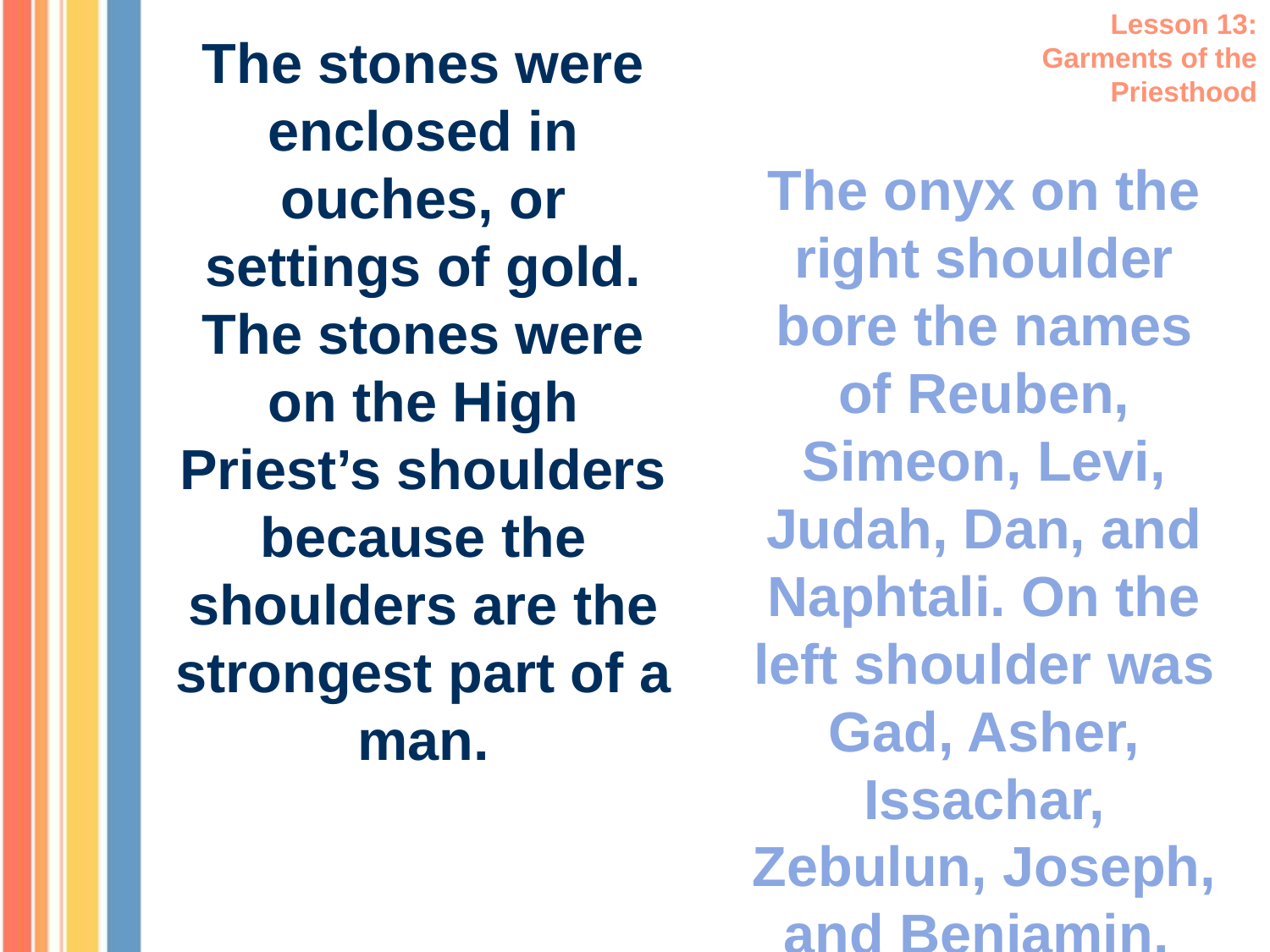

Lesson 13: Garments of the Priesthood
The stones were enclosed in ouches, or settings of gold. The stones were on the High Priest’s shoulders because the shoulders are the strongest part of a man.
The onyx on the right shoulder bore the names of Reuben, Simeon, Levi, Judah, Dan, and Naphtali. On the left shoulder was Gad, Asher, Issachar, Zebulun, Joseph, and Benjamin.